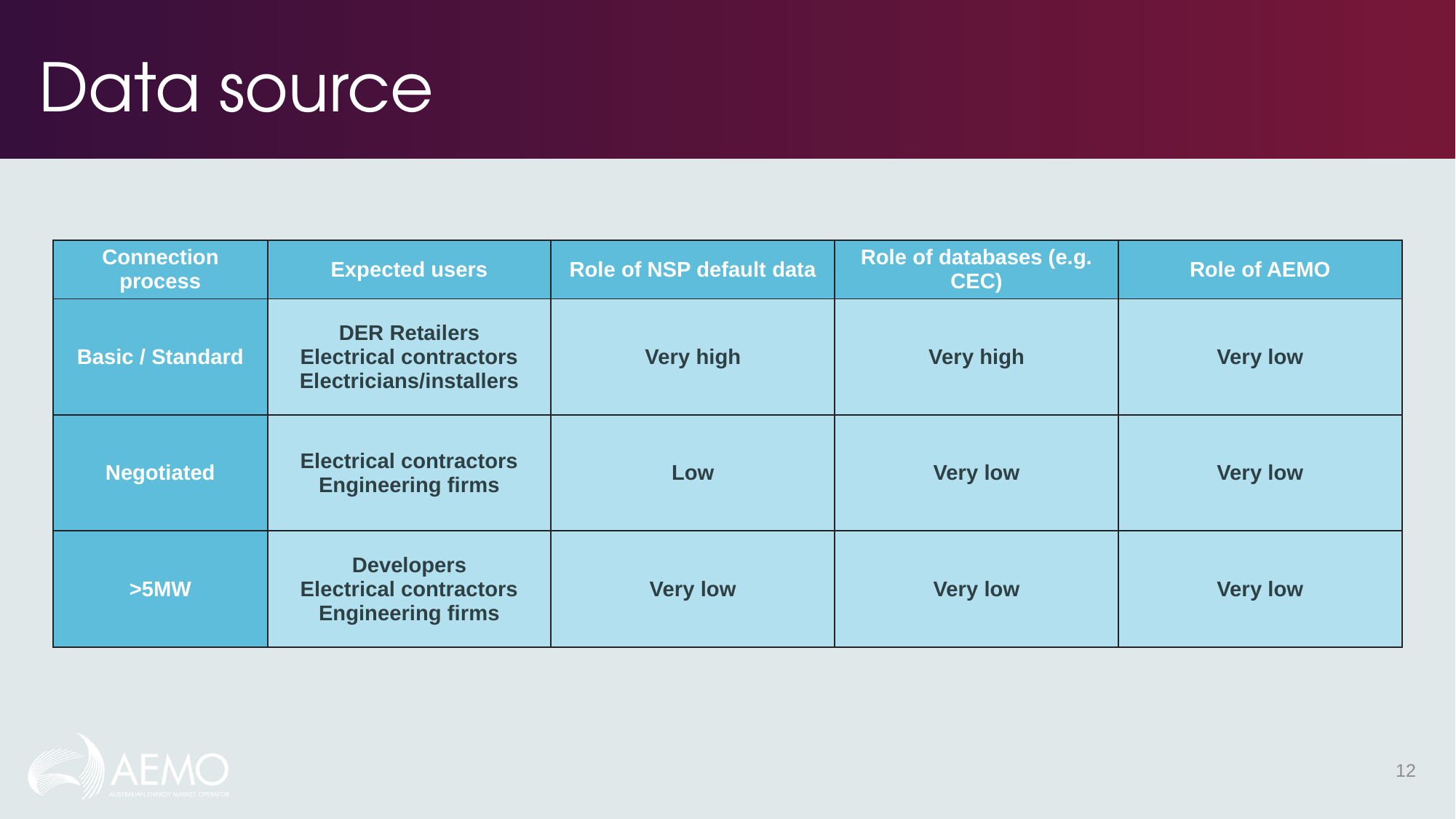

# Data source
| Connection process | Expected users | Role of NSP default data | Role of databases (e.g. CEC) | Role of AEMO |
| --- | --- | --- | --- | --- |
| Basic / Standard | DER Retailers Electrical contractors Electricians/installers | Very high | Very high | Very low |
| Negotiated | Electrical contractors Engineering firms | Low | Very low | Very low |
| >5MW | Developers Electrical contractors Engineering firms | Very low | Very low | Very low |
12